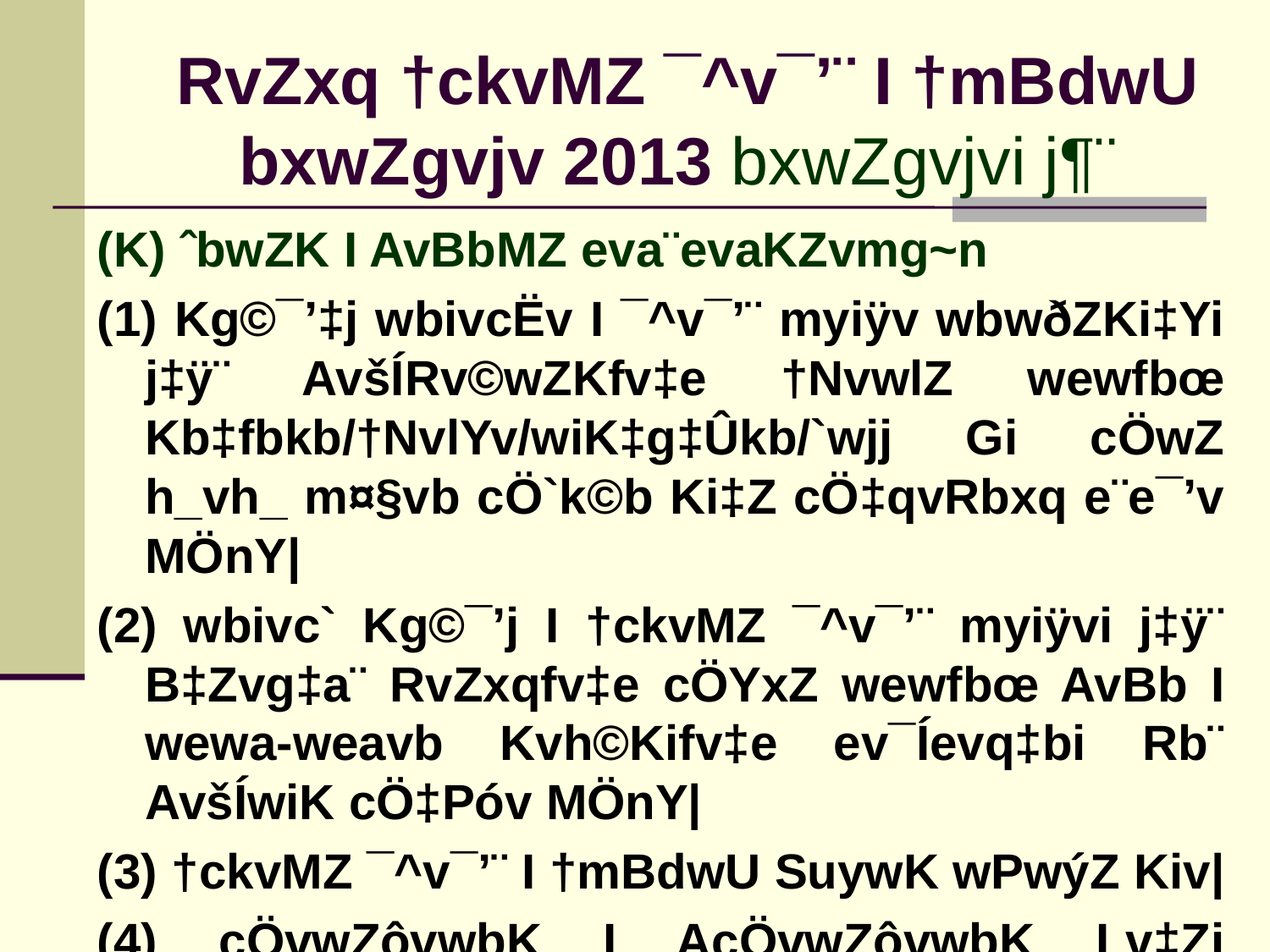

# RvZxq †ckvMZ ¯^v¯’¨ I †mBdwU bxwZgvjv 2013 bxwZgvjvi j¶¨
(K) ˆbwZK I AvBbMZ eva¨evaKZvmg~n
(1) Kg©¯’‡j wbivcËv I ¯^v¯’¨ myiÿv wbwðZKi‡Yi j‡ÿ¨ AvšÍRv©wZKfv‡e †NvwlZ wewfbœ Kb‡fbkb/†NvlYv/wiK‡g‡Ûkb/`wjj Gi cÖwZ h_vh_ m¤§vb cÖ`k©b Ki‡Z cÖ‡qvRbxq e¨e¯’v MÖnY|
(2) wbivc` Kg©¯’j I †ckvMZ ¯^v¯’¨ myiÿvi j‡ÿ¨ B‡Zvg‡a¨ RvZxqfv‡e cÖYxZ wewfbœ AvBb I wewa-weavb Kvh©Kifv‡e ev¯Íevq‡bi Rb¨ AvšÍwiK cÖ‡Póv MÖnY|
(3) †ckvMZ ¯^v¯’¨ I †mBdwU SuywK wPwýZ Kiv|
(4) cÖvwZôvwbK I AcÖvwZôvwbK Lv‡Zi AvIZvfz³ mKj Kg©¯’‡j wb‡qvwRZ e¨w³‡K m¤¢ve¨ `yN©Ubv, ¯^v¯’¨ I †mBdwU SuywK m¤ú‡K© cÖvK AewnZ Kiv|